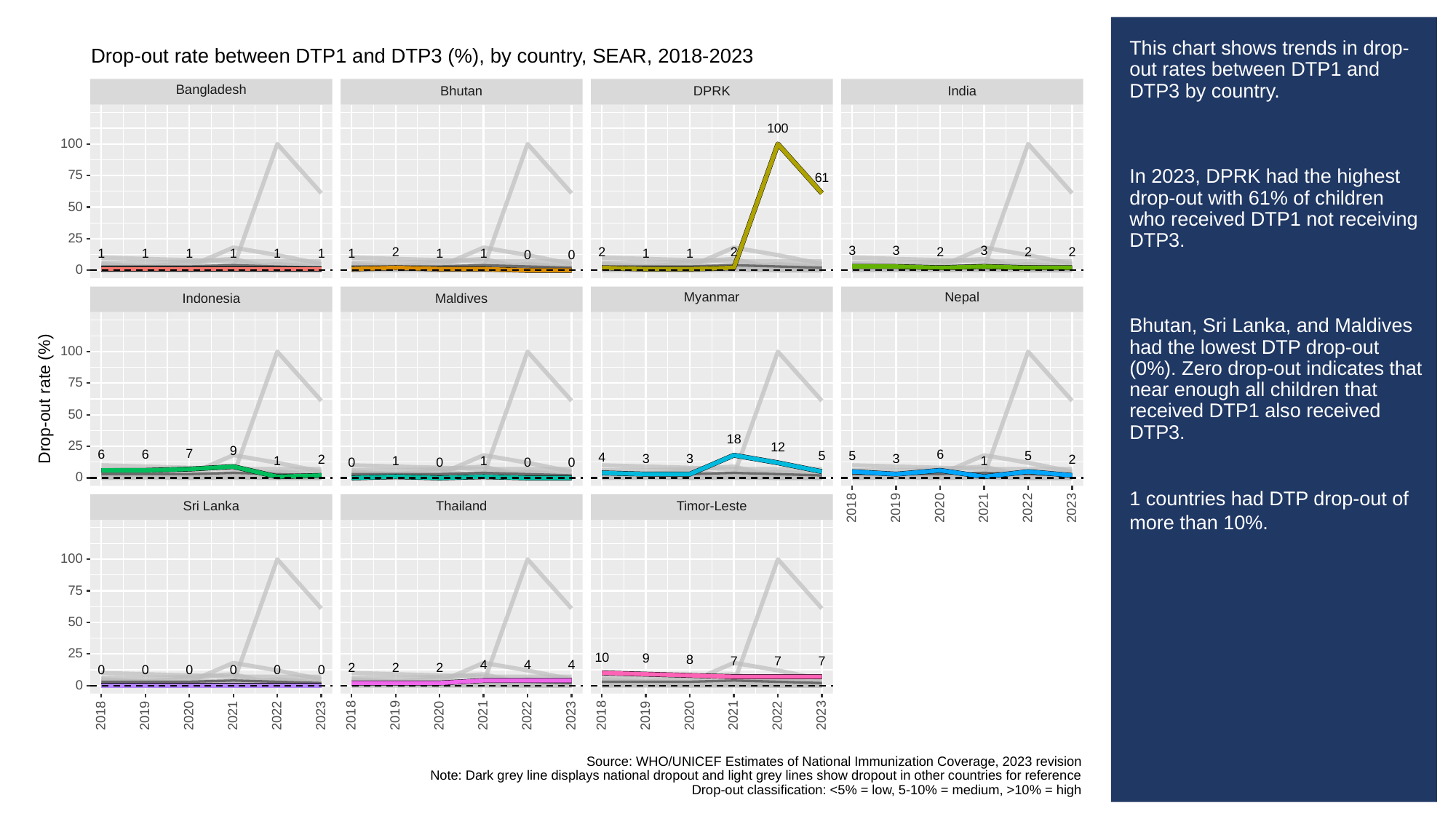

# This chart shows trends in drop-out rates between DTP1 and DTP3 by country.

In 2023, DPRK had the highest drop-out with 61% of children who received DTP1 not receiving DTP3.

Bhutan, Sri Lanka, and Maldives had the lowest DTP drop-out (0%). Zero drop-out indicates that near enough all children that received DTP1 also received DTP3.

1 countries had DTP drop-out of more than 10%.

Drop-out rate between DTP1 and DTP3 (%), by country, SEAR, 2018-2023

Bangladesh
Bhutan
India
DPRK

100

100

75
61

50

25

3
3
3

2
2
2
2
2
2
1
1
1
1
1
1
1
1
1
1
1
0
0

0

Myanmar
Nepal
Indonesia
Maldives

100

75

Drop-out rate (%)

50

18
25
12

9
7
6
6
6
5
5
5
4
3
3
3

2
2
1
1
1
1
0
0
0
0

0

Sri Lanka
Thailand
Timor-Leste
2023
2018
2019
2020
2021
2022

100

75

50

25
10

9
8
7
7
7
4
4
4

2
2
2
0
0
0
0
0
0

0

2023
2023
2023
2018
2019
2020
2021
2022
2018
2019
2020
2021
2022
2018
2019
2020
2021
2022
Source: WHO/UNICEF Estimates of National Immunization Coverage, 2023 revision
Note: Dark grey line displays national dropout and light grey lines show dropout in other countries for reference
Drop-out classification: <5% = low, 5-10% = medium, >10% = high